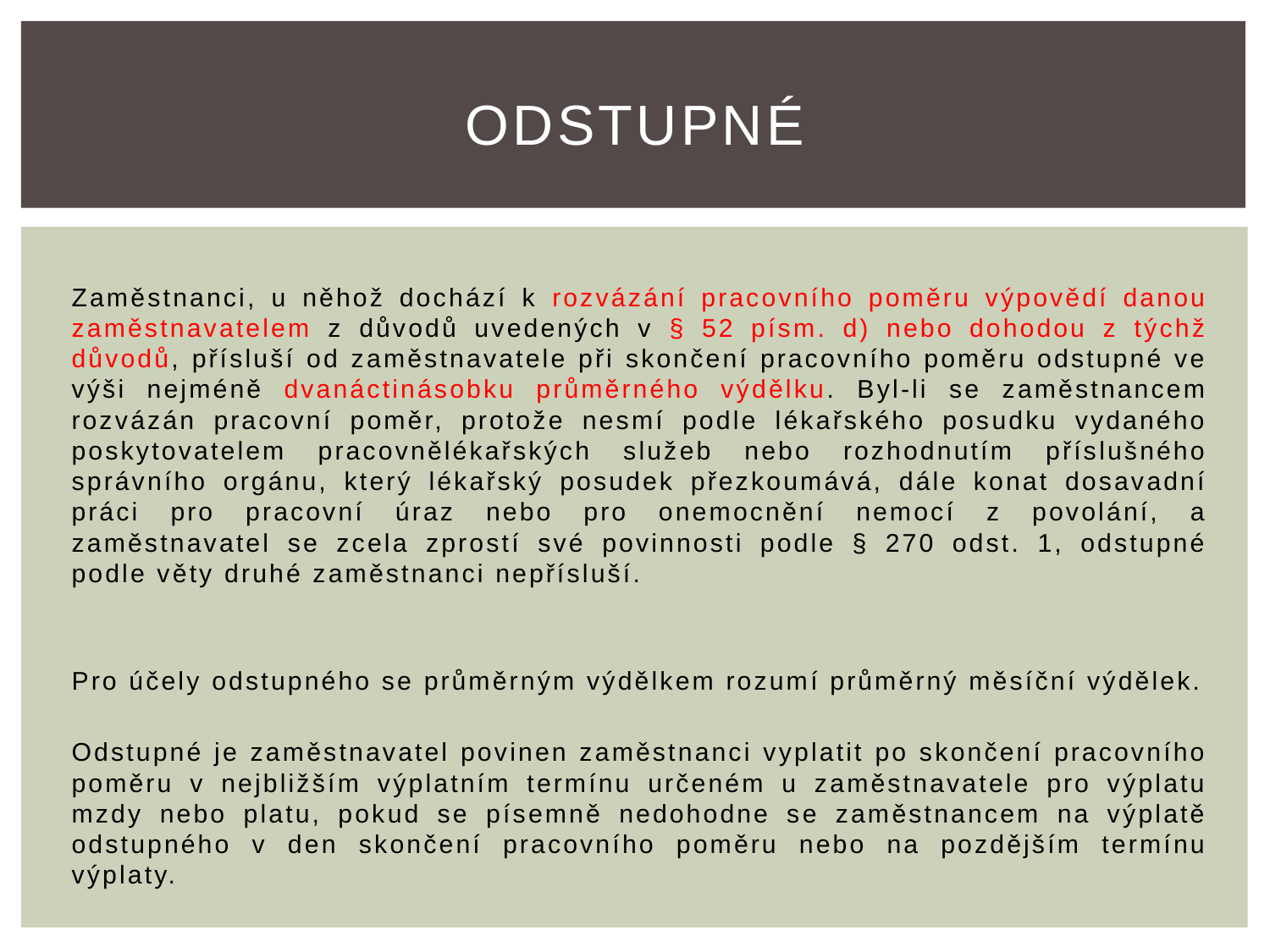

# Odstupné

Zaměstnanci, u něhož dochází k rozvázání pracovního poměru výpovědí danou zaměstnavatelem z důvodů uvedených v § 52 písm. d) nebo dohodou z týchž důvodů, přísluší od zaměstnavatele při skončení pracovního poměru odstupné ve výši nejméně dvanáctinásobku průměrného výdělku. Byl-li se zaměstnancem rozvázán pracovní poměr, protože nesmí podle lékařského posudku vydaného poskytovatelem pracovnělékařských služeb nebo rozhodnutím příslušného správního orgánu, který lékařský posudek přezkoumává, dále konat dosavadní práci pro pracovní úraz nebo pro onemocnění nemocí z povolání, a zaměstnavatel se zcela zprostí své povinnosti podle § 270 odst. 1, odstupné podle věty druhé zaměstnanci nepřísluší.

Pro účely odstupného se průměrným výdělkem rozumí průměrný měsíční výdělek.

Odstupné je zaměstnavatel povinen zaměstnanci vyplatit po skončení pracovního poměru v nejbližším výplatním termínu určeném u zaměstnavatele pro výplatu mzdy nebo platu, pokud se písemně nedohodne se zaměstnancem na výplatě odstupného v den skončení pracovního poměru nebo na pozdějším termínu výplaty.